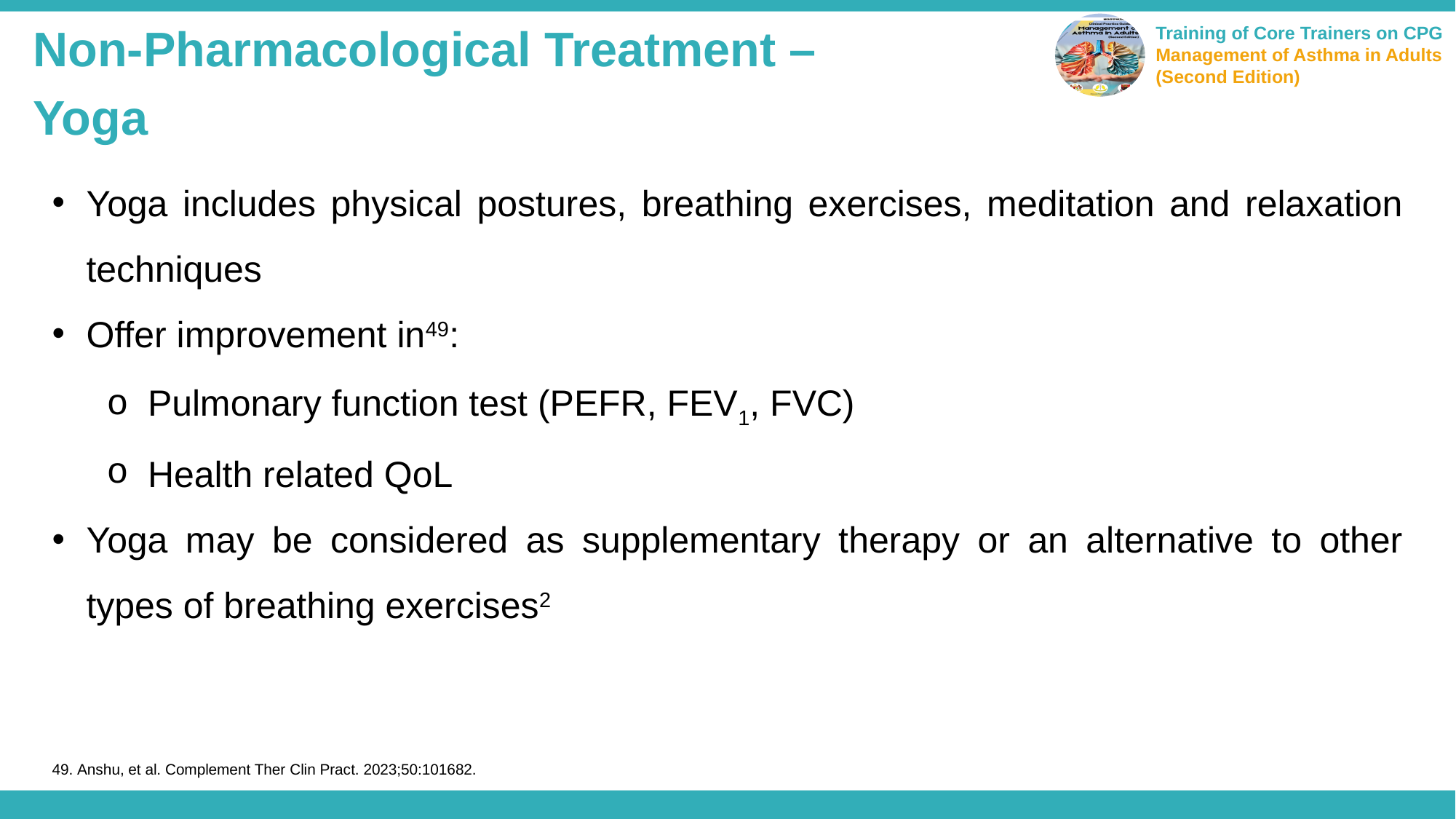

Non-Pharmacological Treatment –
Yoga
Yoga includes physical postures, breathing exercises, meditation and relaxation techniques
Offer improvement in49:
Pulmonary function test (PEFR, FEV1, FVC)
Health related QoL
Yoga may be considered as supplementary therapy or an alternative to other types of breathing exercises2
49. Anshu, et al. Complement Ther Clin Pract. 2023;50:101682.